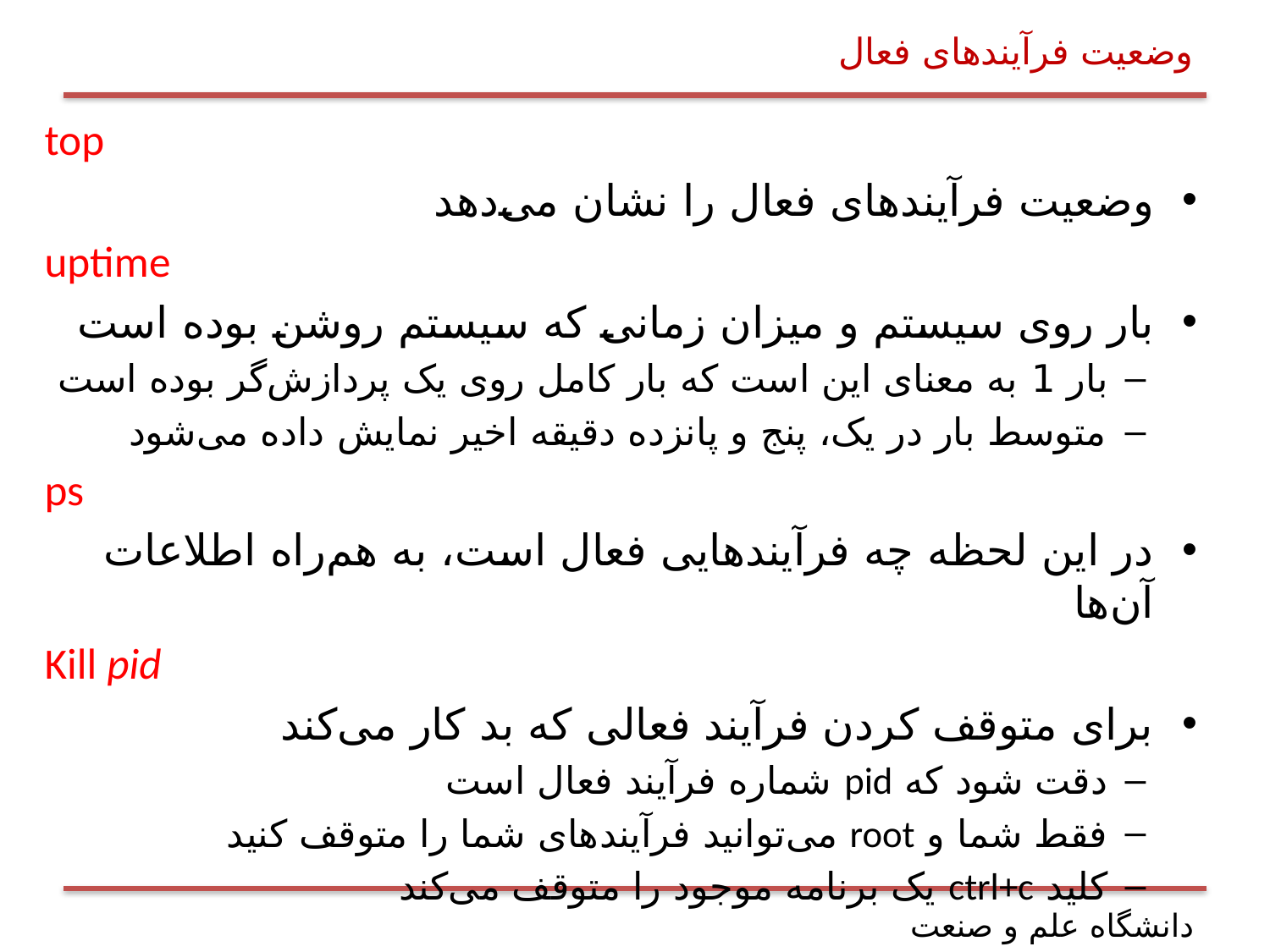

# وضعیت فرآیندهای فعال
top
وضعیت فرآیند‌های فعال را نشان می‌دهد
uptime
بار روی سیستم و میزان زمانی که سیستم روشن بوده است
بار 1 به معنای این است که بار کامل روی یک پردازش‌گر بوده است
متوسط بار در یک، پنج و پانزده دقیقه اخیر نمایش داده می‌شود
ps
در این لحظه چه فرآیندهایی فعال است، به هم‌راه اطلاعات آن‌ها
Kill pid
برای متوقف کردن فرآیند فعالی که بد کار می‌کند
دقت شود که pid شماره فرآیند فعال است
فقط شما و root می‌توانید فرآیند‌های شما را متوقف کنید
کلید ctrl+c یک برنامه موجود را متوقف می‌کند